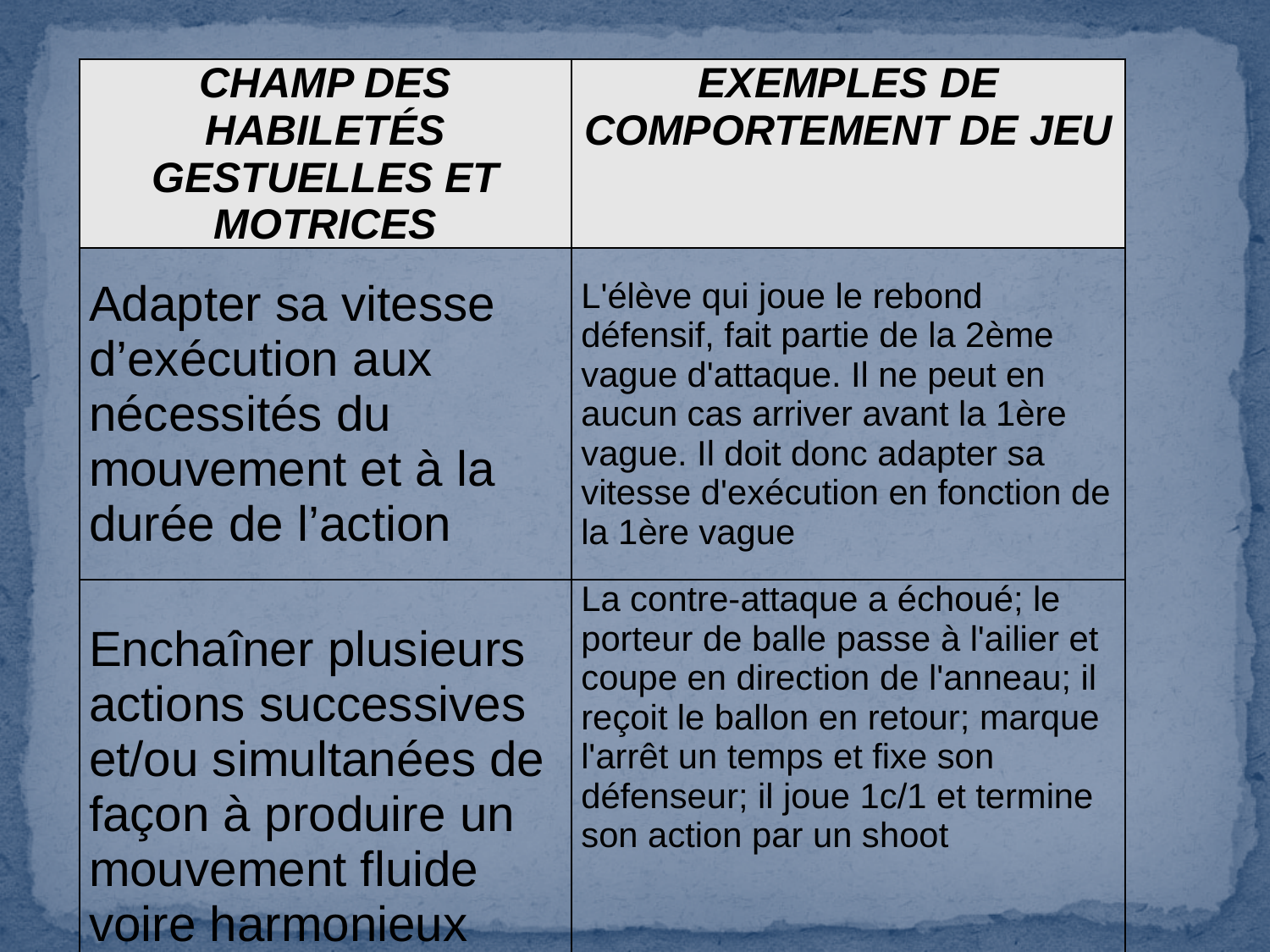

| champ des habiletés gestuelles et motrices | exemples de comportement de jeu |
| --- | --- |
| Adapter sa vitesse d’exécution aux nécessités du mouvement et à la durée de l’action | L'élève qui joue le rebond défensif, fait partie de la 2ème vague d'attaque. Il ne peut en aucun cas arriver avant la 1ère vague. Il doit donc adapter sa vitesse d'exécution en fonction de la 1ère vague |
| Enchaîner plusieurs actions successives et/ou simultanées de façon à produire un mouvement fluide voire harmonieux | La contre-attaque a échoué; le porteur de balle passe à l'ailier et coupe en direction de l'anneau; il reçoit le ballon en retour; marque l'arrêt un temps et fixe son défenseur; il joue 1c/1 et termine son action par un shoot |